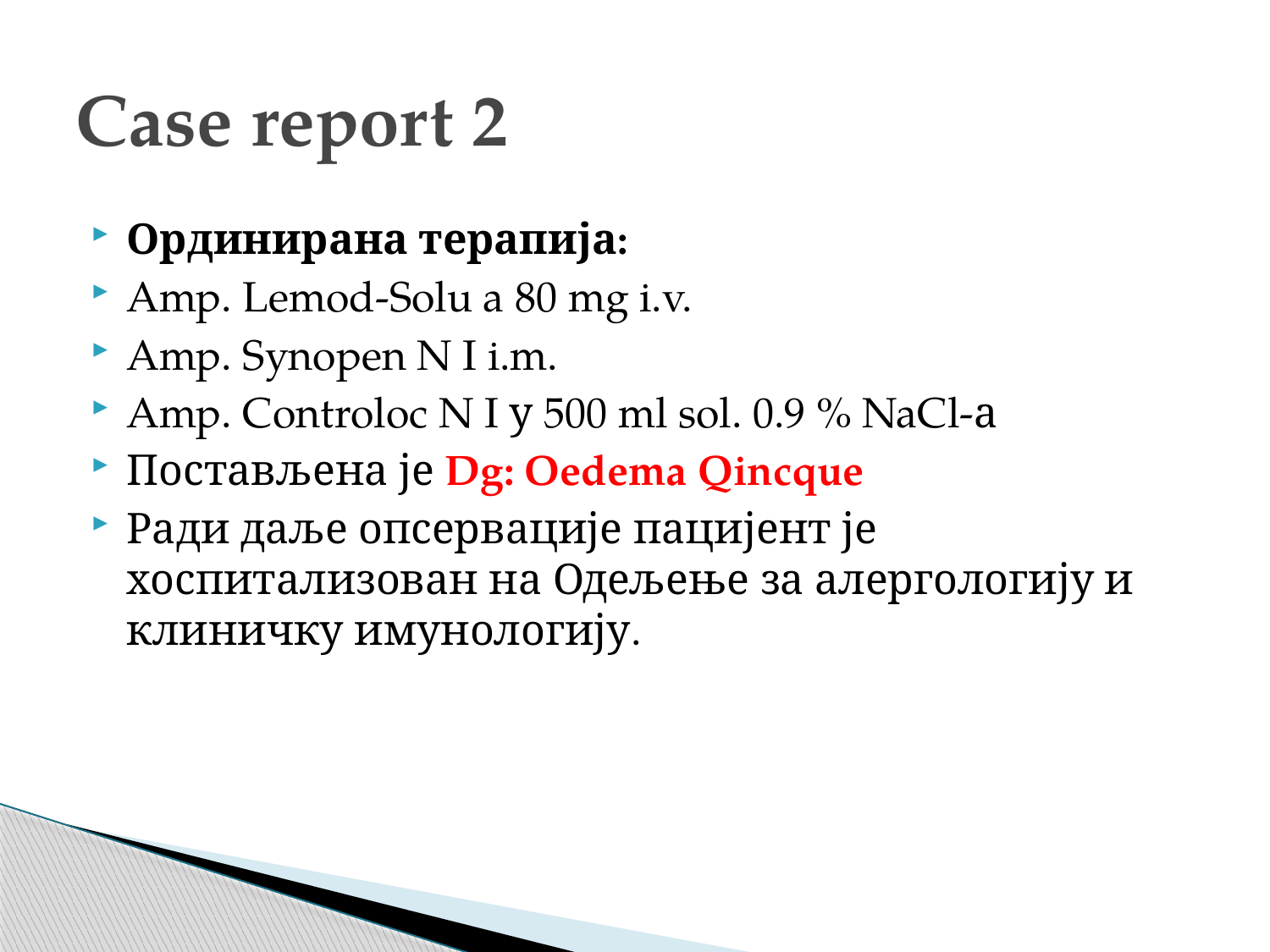

# Case report 2
Ординирана терапија:
Amp. Lemod-Solu a 80 mg i.v.
Amp. Synopen N I i.m.
Amp. Controloc N I у 500 ml sol. 0.9 % NaCl-а
Постављена је Dg: Oedema Qincque
Ради даље опсервације пацијент је хоспитализован на Одељење за алергологију и клиничку имунологију.